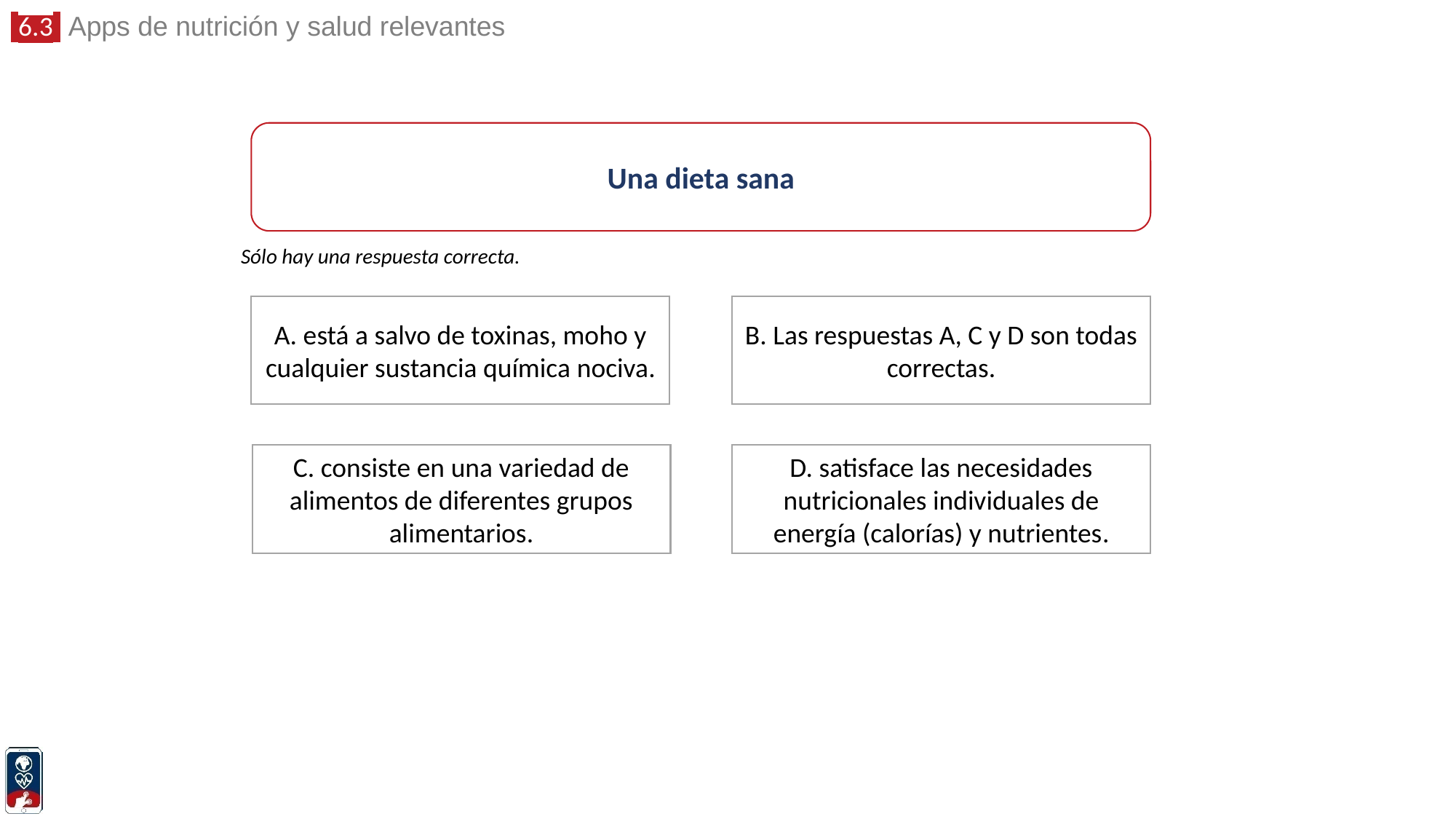

Una dieta sana
Sólo hay una respuesta correcta.
A. está a salvo de toxinas, moho y cualquier sustancia química nociva.
B. Las respuestas A, C y D son todas correctas.
C. consiste en una variedad de alimentos de diferentes grupos alimentarios.
D. satisface las necesidades nutricionales individuales de energía (calorías) y nutrientes.